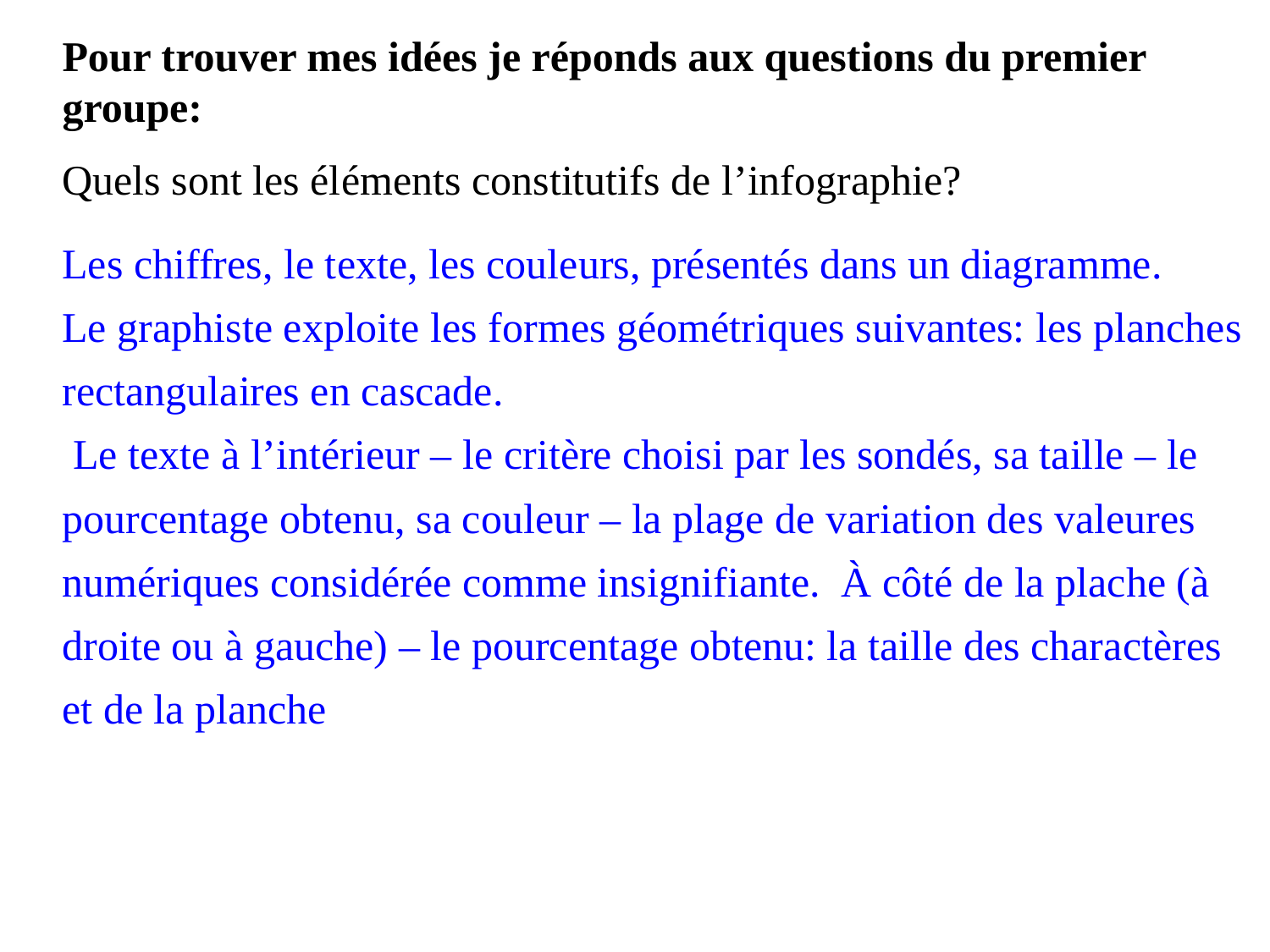

Pour trouver mes idées je réponds aux questions du premier groupe:
Quels sont les éléments constitutifs de l’infographie?
Les chiffres, le texte, les couleurs, présentés dans un diagramme.
Le graphiste exploite les formes géométriques suivantes: les planches rectangulaires en cascade.
 Le texte à l’intérieur – le critère choisi par les sondés, sa taille – le pourcentage obtenu, sa couleur – la plage de variation des valeures numériques considérée comme insignifiante.  À côté de la plache (à droite ou à gauche) – le pourcentage obtenu: la taille des charactères et de la planche